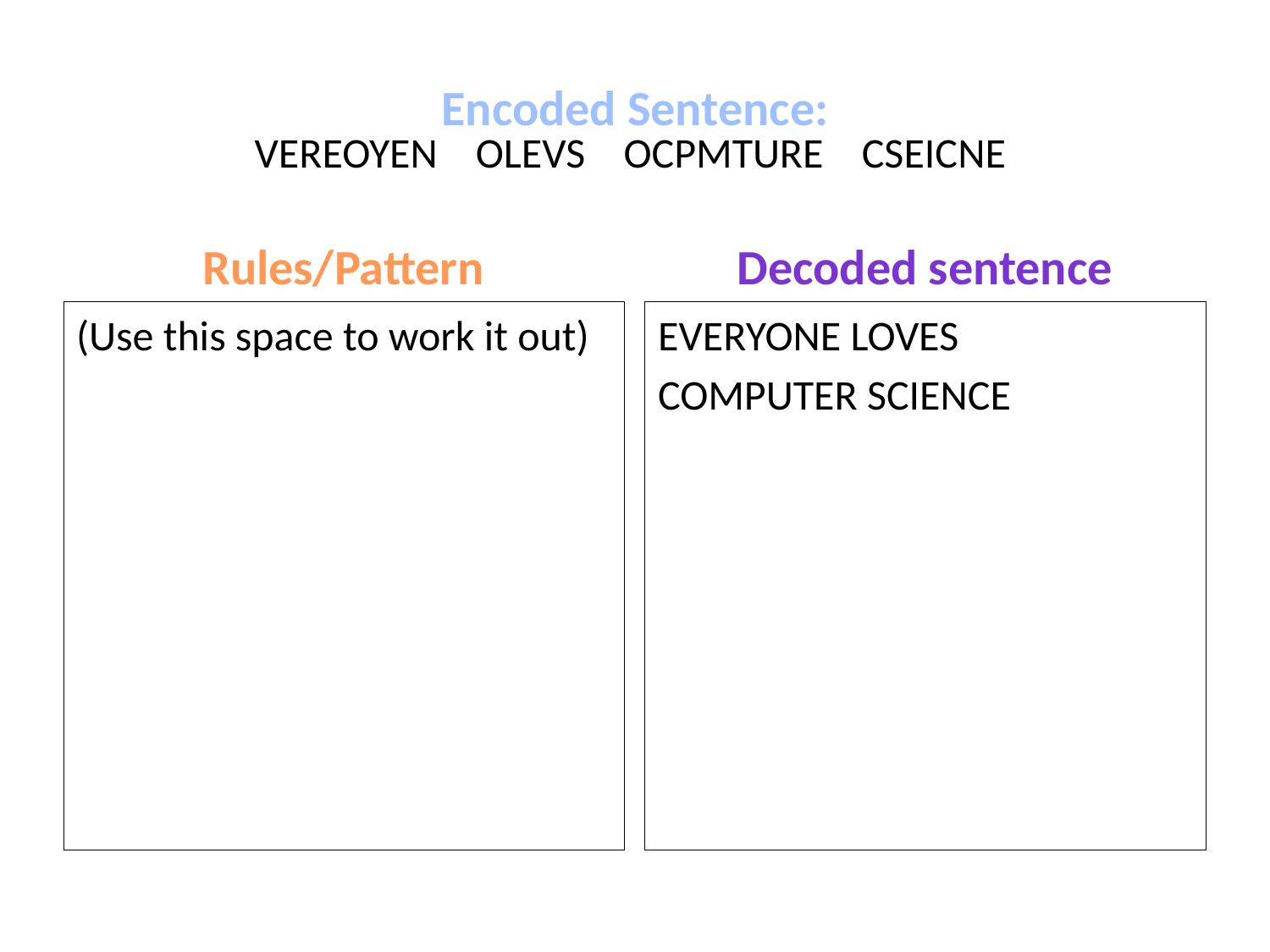

# VEREOYEN    OLEVS    OCPMTURE    CSEICNE
Encoded Sentence:
Rules/Pattern
Decoded sentence
(Use this space to work it out)
EVERYONE LOVES
COMPUTER SCIENCE